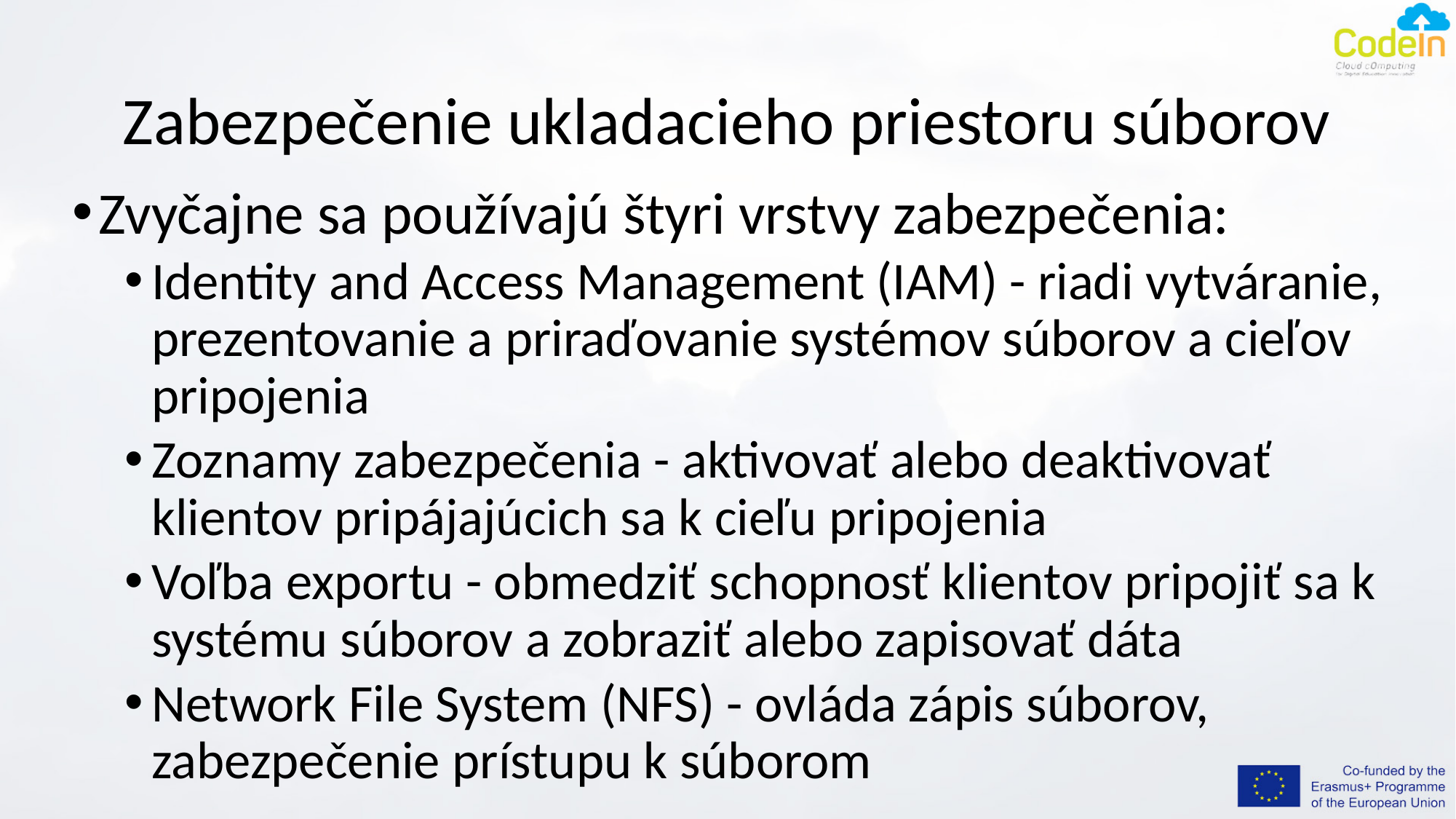

# Zabezpečenie ukladacieho priestoru súborov
Zvyčajne sa používajú štyri vrstvy zabezpečenia:
Identity and Access Management (IAM) - riadi vytváranie, prezentovanie a priraďovanie systémov súborov a cieľov pripojenia
Zoznamy zabezpečenia - aktivovať alebo deaktivovať klientov pripájajúcich sa k cieľu pripojenia
Voľba exportu - obmedziť schopnosť klientov pripojiť sa k systému súborov a zobraziť alebo zapisovať dáta
Network File System (NFS) - ovláda zápis súborov, zabezpečenie prístupu k súborom